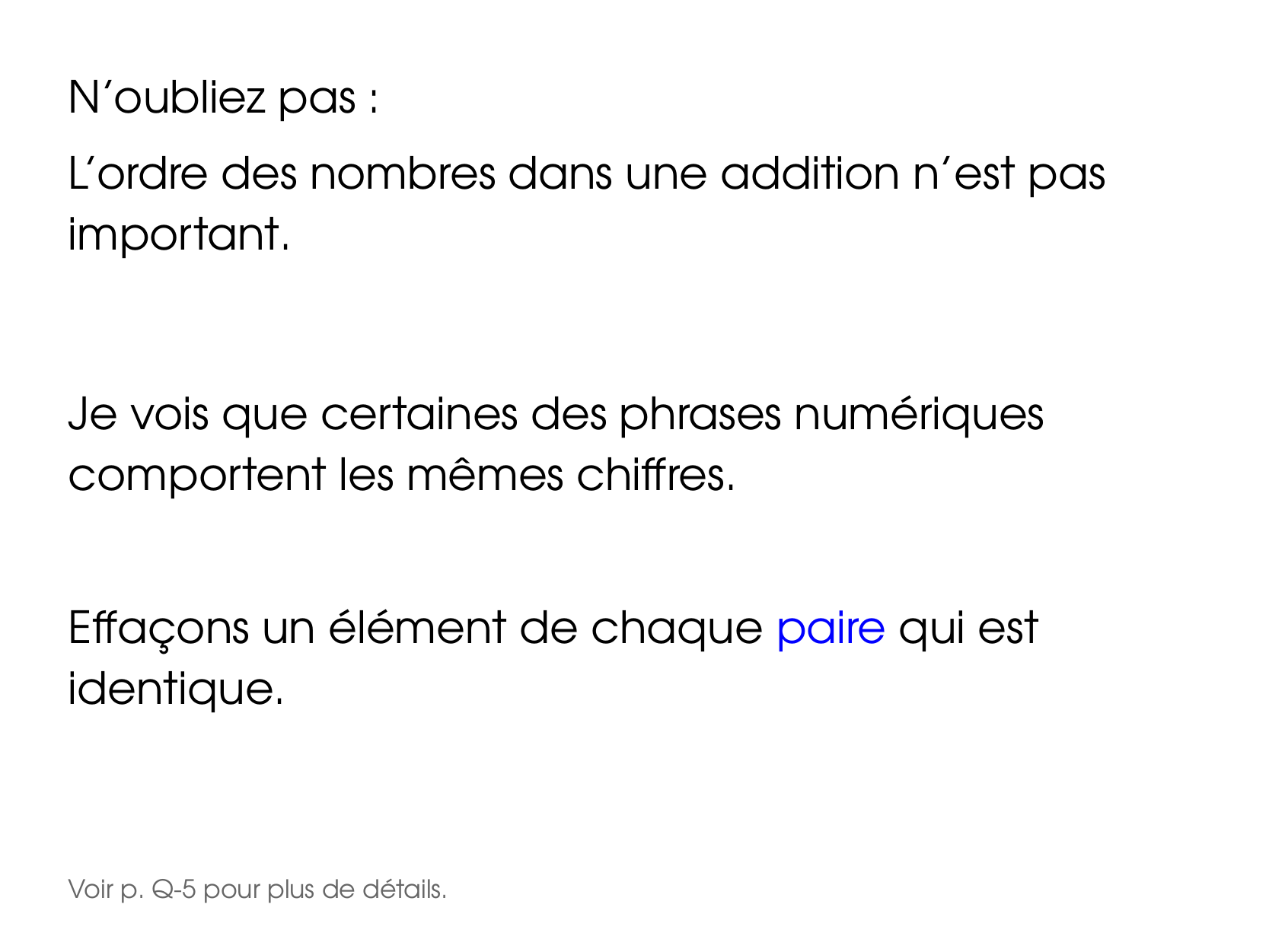

N’oubliez pas :
L’ordre des nombres dans une addition n’est pas important.
Je vois que certaines des phrases numériques comportent les mêmes chiffres.

Effaçons un élément de chaque paire qui est identique.
Voir p. Q-5 pour plus de détails.